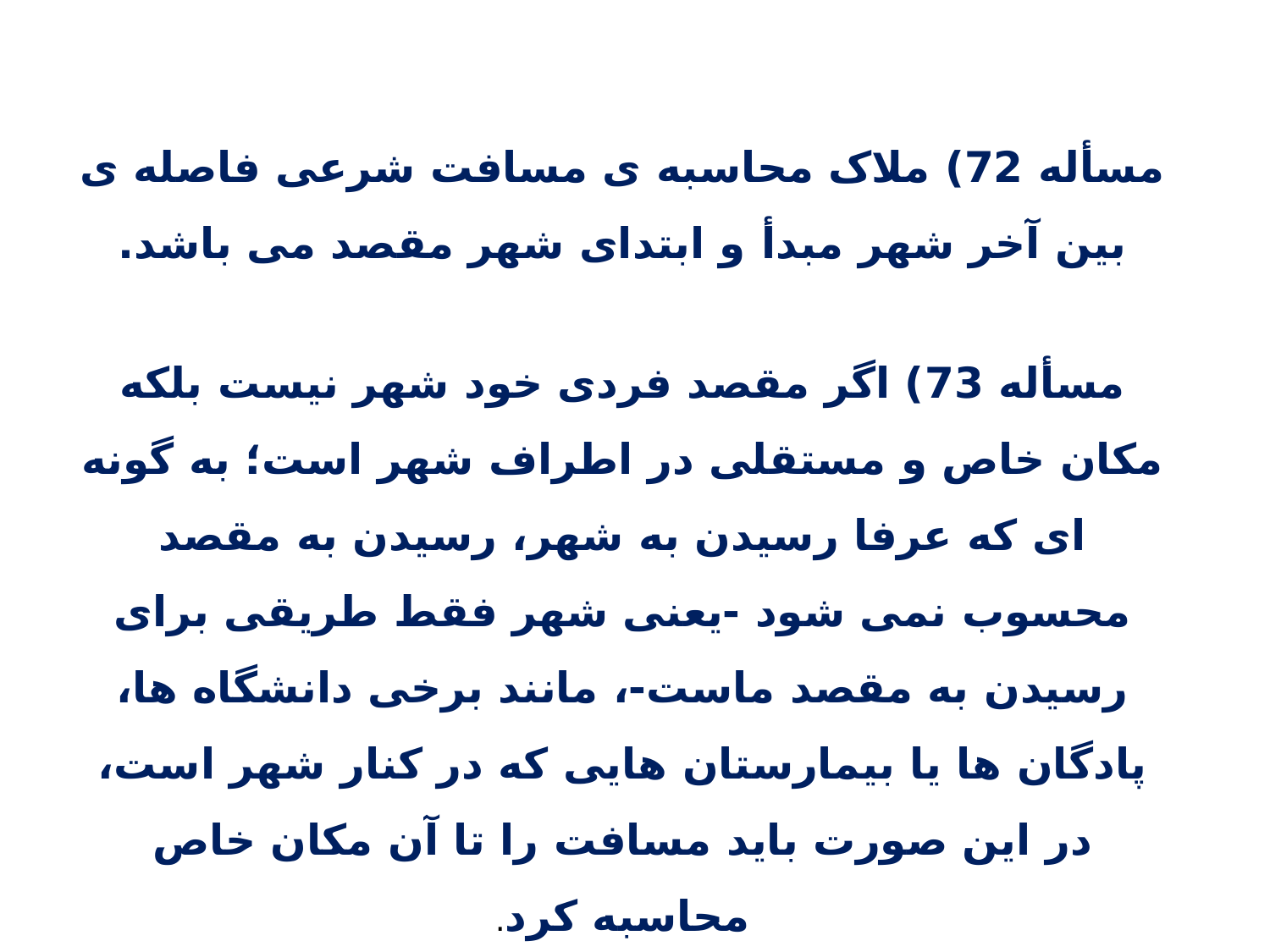

مسأله 72) ملاک محاسبه ی مسافت شرعی فاصله ی بین آخر شهر مبدأ و ابتدای شهر مقصد می باشد.

مسأله 73) اگر مقصد فردی خود شهر نیست بلکه مکان خاص و مستقلی در اطراف شهر است؛ به گونه ای که عرفا رسیدن به شهر، رسیدن به مقصد محسوب نمی شود -یعنی شهر فقط طریقی برای رسیدن به مقصد ماست-، مانند برخی دانشگاه ها، پادگان ها یا بیمارستان هایی که در کنار شهر است، در این صورت باید مسافت را تا آن مکان خاص محاسبه کرد.